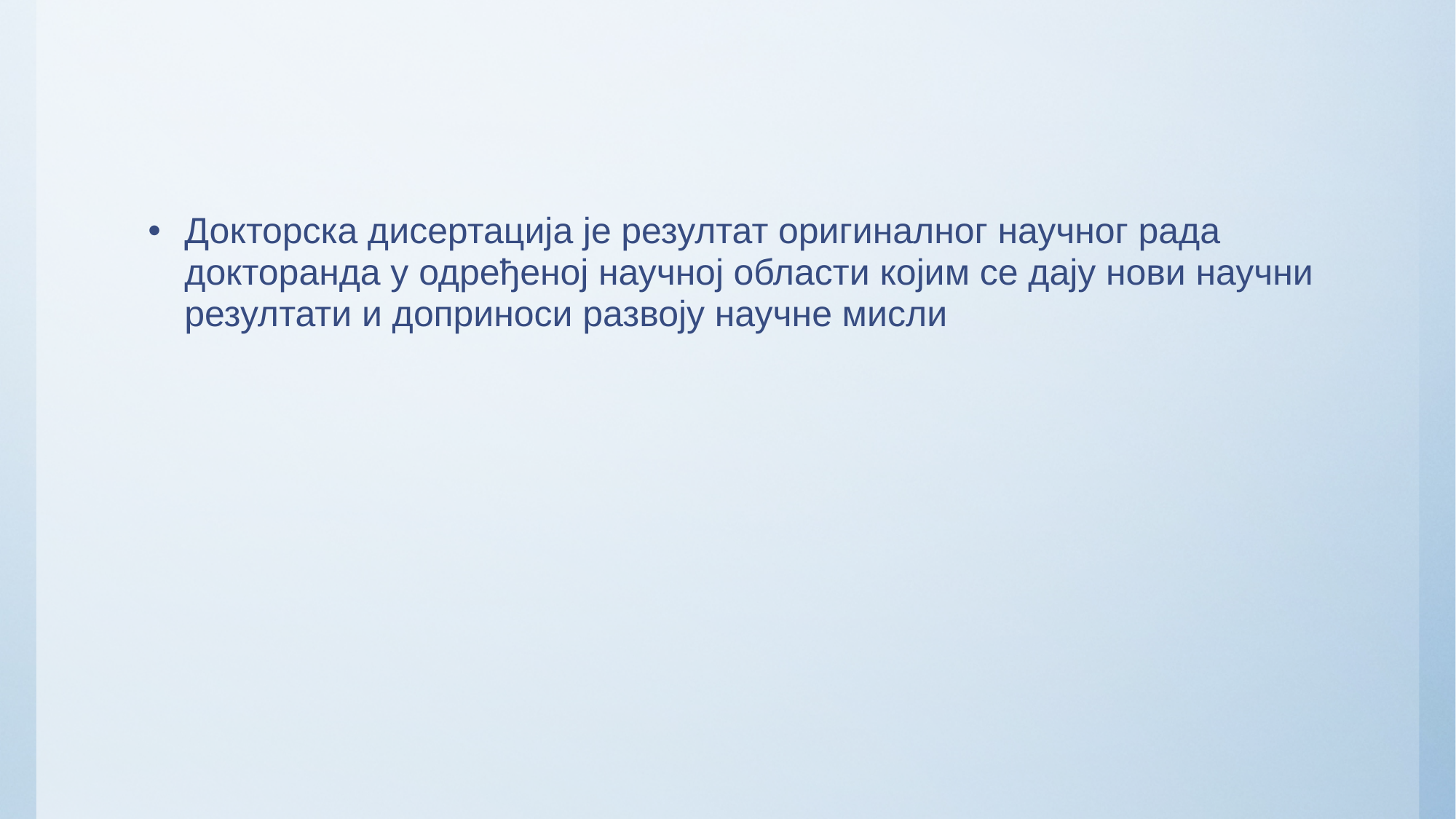

#
Докторска дисертација је резултат оригиналног научног рада докторанда у одређеној научној области којим се дају нови научни резултати и доприноси развоју научне мисли